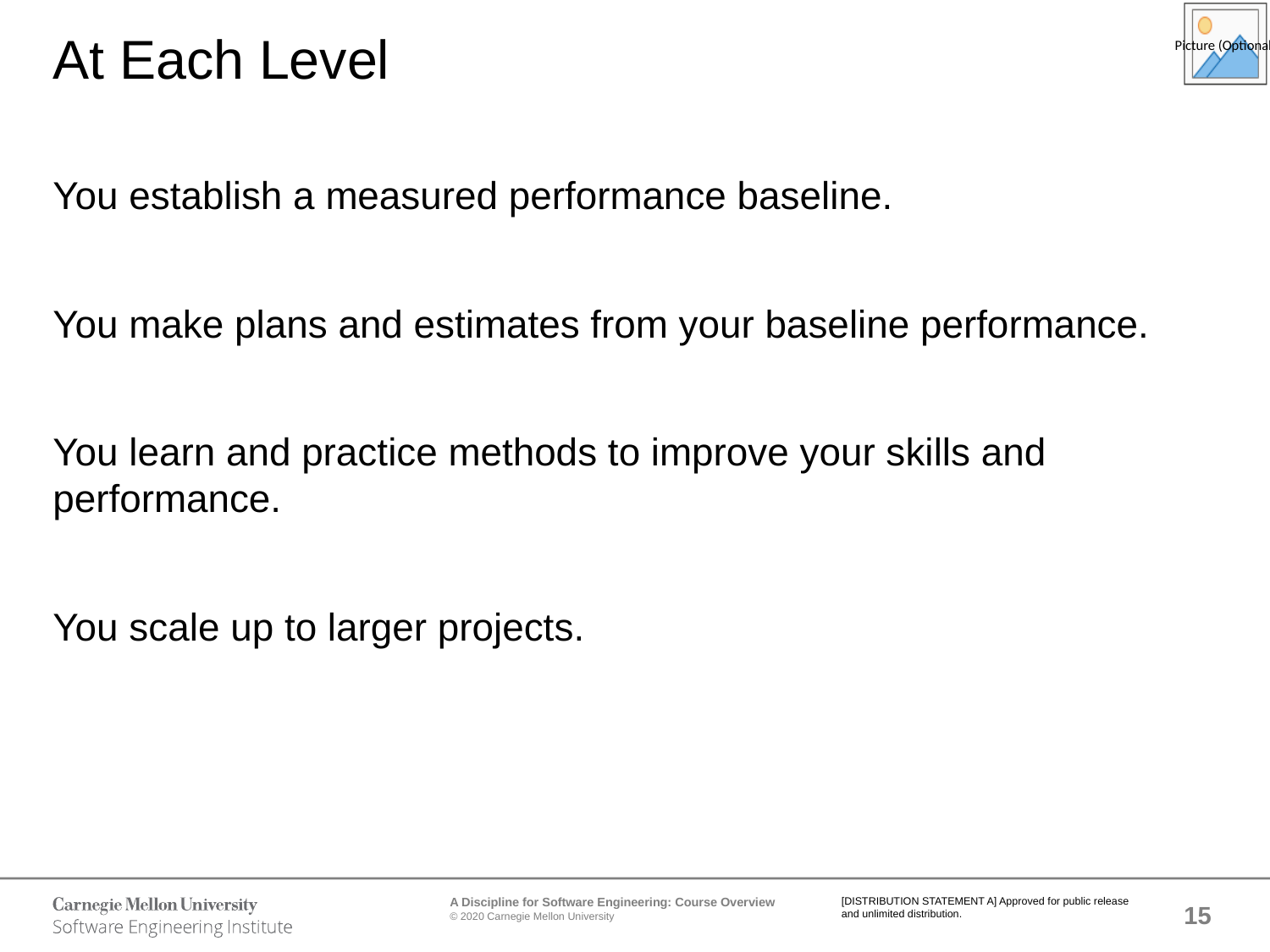

# At Each Level
You establish a measured performance baseline.

You make plans and estimates from your baseline performance.

You learn and practice methods to improve your skills and performance.

You scale up to larger projects.